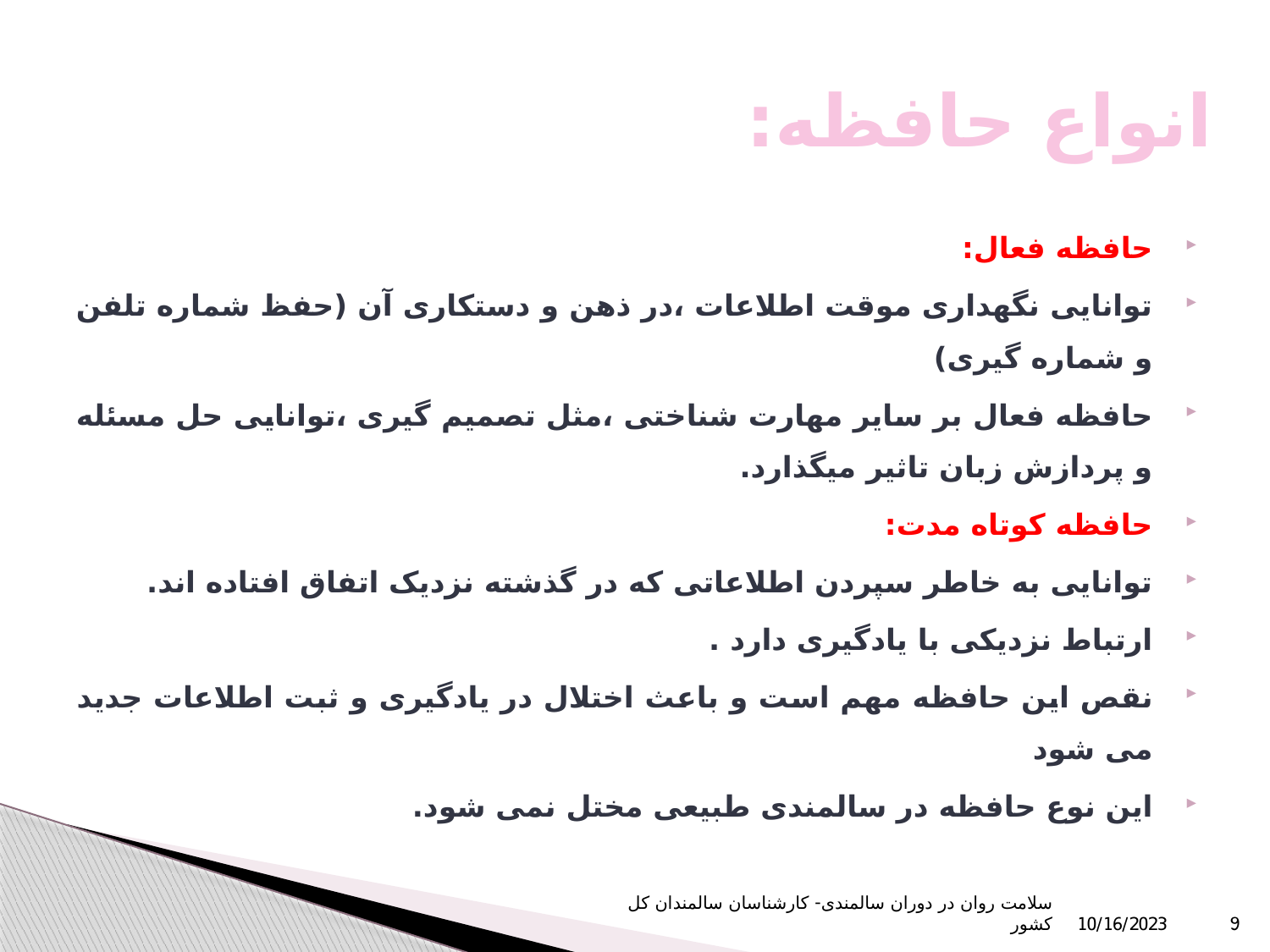

# انواع حافظه:
حافظه فعال:
توانایی نگهداری موقت اطلاعات ،در ذهن و دستکاری آن (حفظ شماره تلفن و شماره گیری)
حافظه فعال بر سایر مهارت شناختی ،مثل تصمیم گیری ،توانایی حل مسئله و پردازش زبان تاثیر میگذارد.
حافظه کوتاه مدت:
توانایی به خاطر سپردن اطلاعاتی که در گذشته نزدیک اتفاق افتاده اند.
ارتباط نزدیکی با یادگیری دارد .
نقص این حافظه مهم است و باعث اختلال در یادگیری و ثبت اطلاعات جدید می شود
این نوع حافظه در سالمندی طبیعی مختل نمی شود.
سلامت روان در دوران سالمندی- کارشناسان سالمندان کل کشور
10/16/2023
9